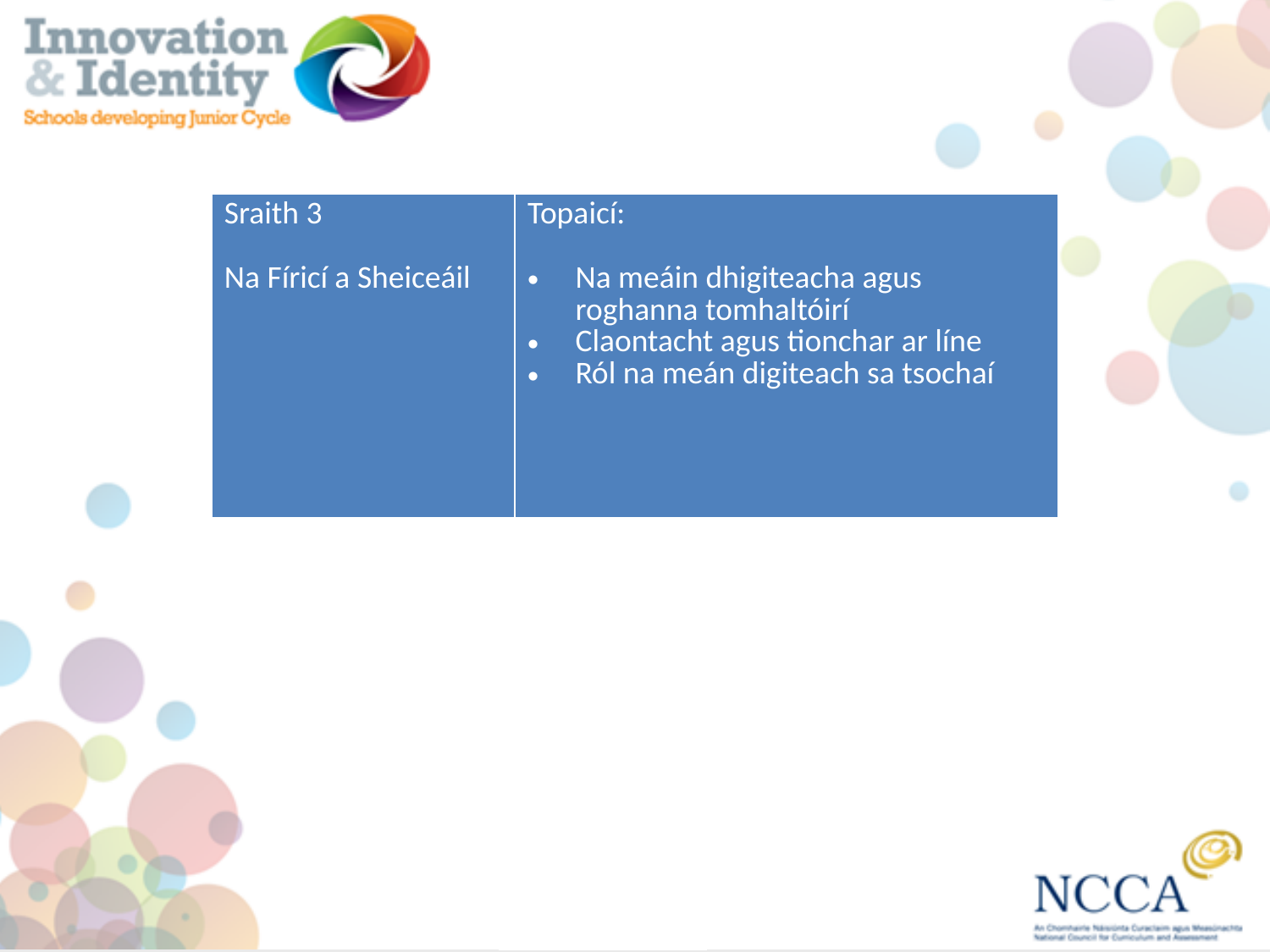

| Sraith 3 Na Fíricí a Sheiceáil | Topaicí: Na meáin dhigiteacha agus roghanna tomhaltóirí Claontacht agus tionchar ar líne Ról na meán digiteach sa tsochaí |
| --- | --- |